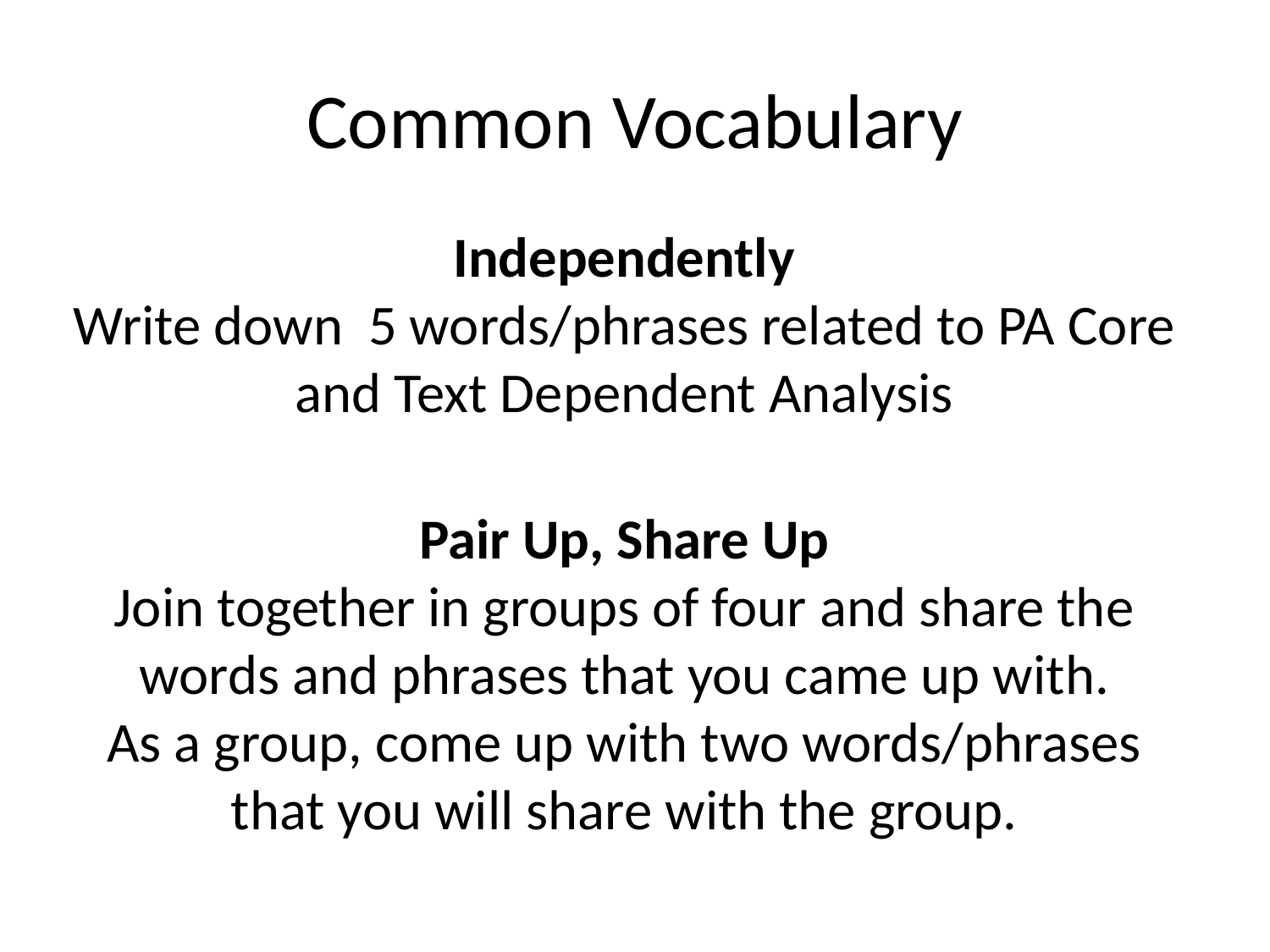

# Common Vocabulary

Independently
Write down  5 words/phrases related to PA Core and Text Dependent Analysis

Pair Up, Share Up
Join together in groups of four and share the words and phrases that you came up with.
As a group, come up with two words/phrases that you will share with the group.